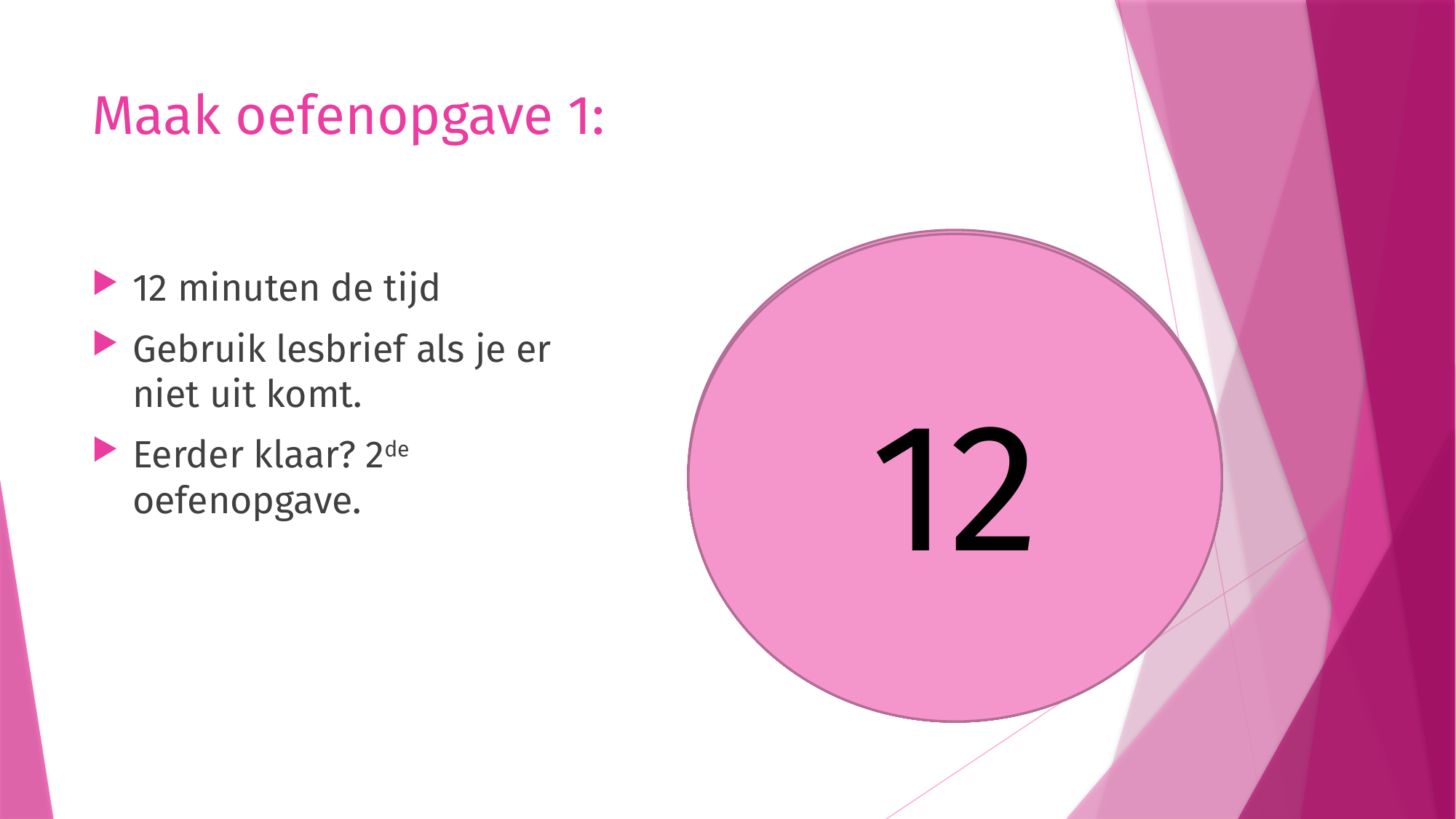

# Maak oefenopgave 1:
10
9
8
11
12
5
6
7
4
3
1
2
12 minuten de tijd
Gebruik lesbrief als je er niet uit komt.
Eerder klaar? 2de oefenopgave.